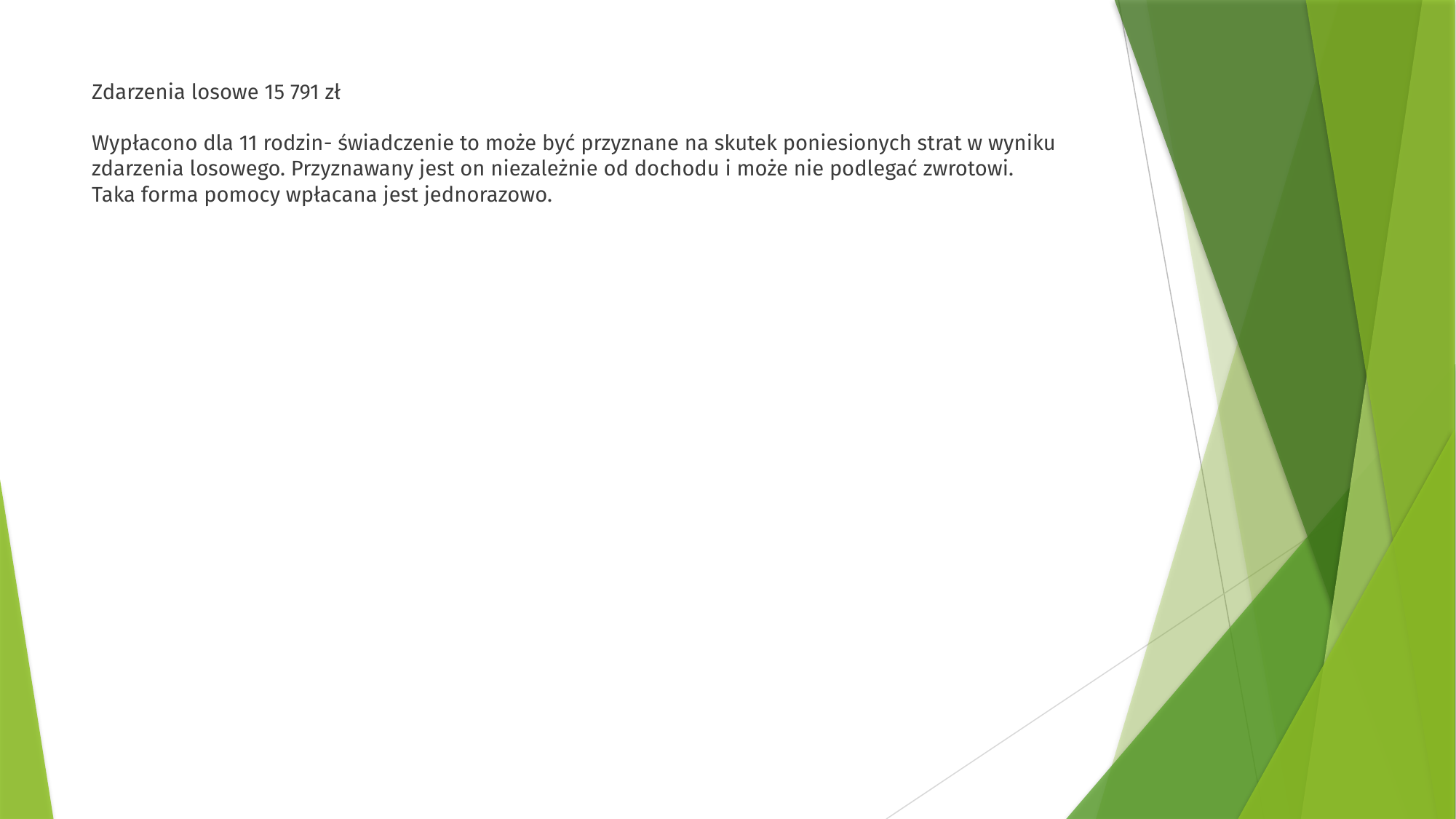

# Zdarzenia losowe 15 791 zł Wypłacono dla 11 rodzin- świadczenie to może być przyznane na skutek poniesionych strat w wyniku zdarzenia losowego. Przyznawany jest on niezależnie od dochodu i może nie podlegać zwrotowi. Taka forma pomocy wpłacana jest jednorazowo.